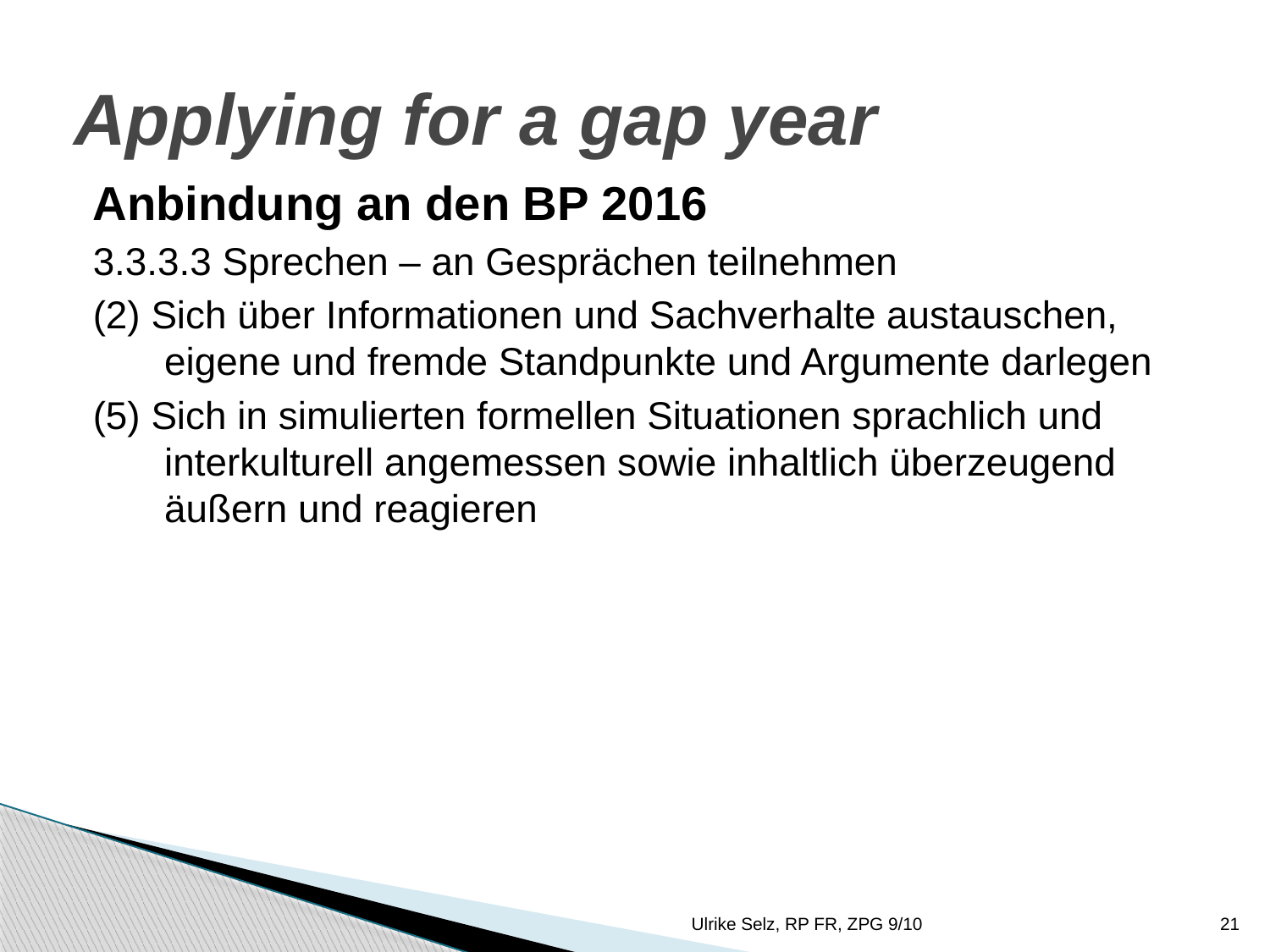

Applying for a gap year
Anbindung an den BP 2016
3.3.3.3 Sprechen – an Gesprächen teilnehmen
(2) Sich über Informationen und Sachverhalte austauschen, eigene und fremde Standpunkte und Argumente darlegen
(5) Sich in simulierten formellen Situationen sprachlich und interkulturell angemessen sowie inhaltlich überzeugend äußern und reagieren

Ulrike Selz, RP FR, ZPG 9/10
21